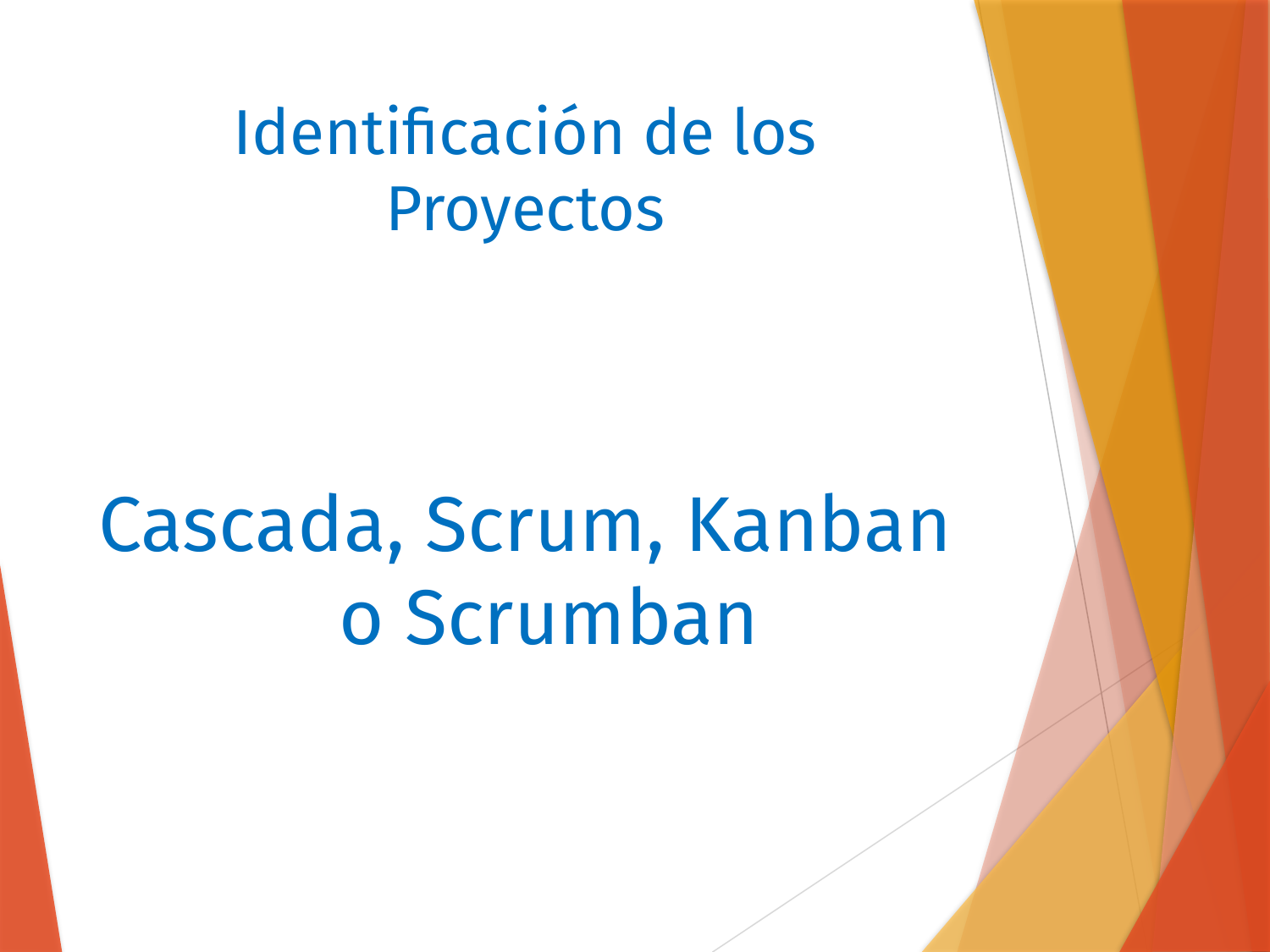

# Identificación de los Proyectos

Cascada, Scrum, Kanban o Scrumban